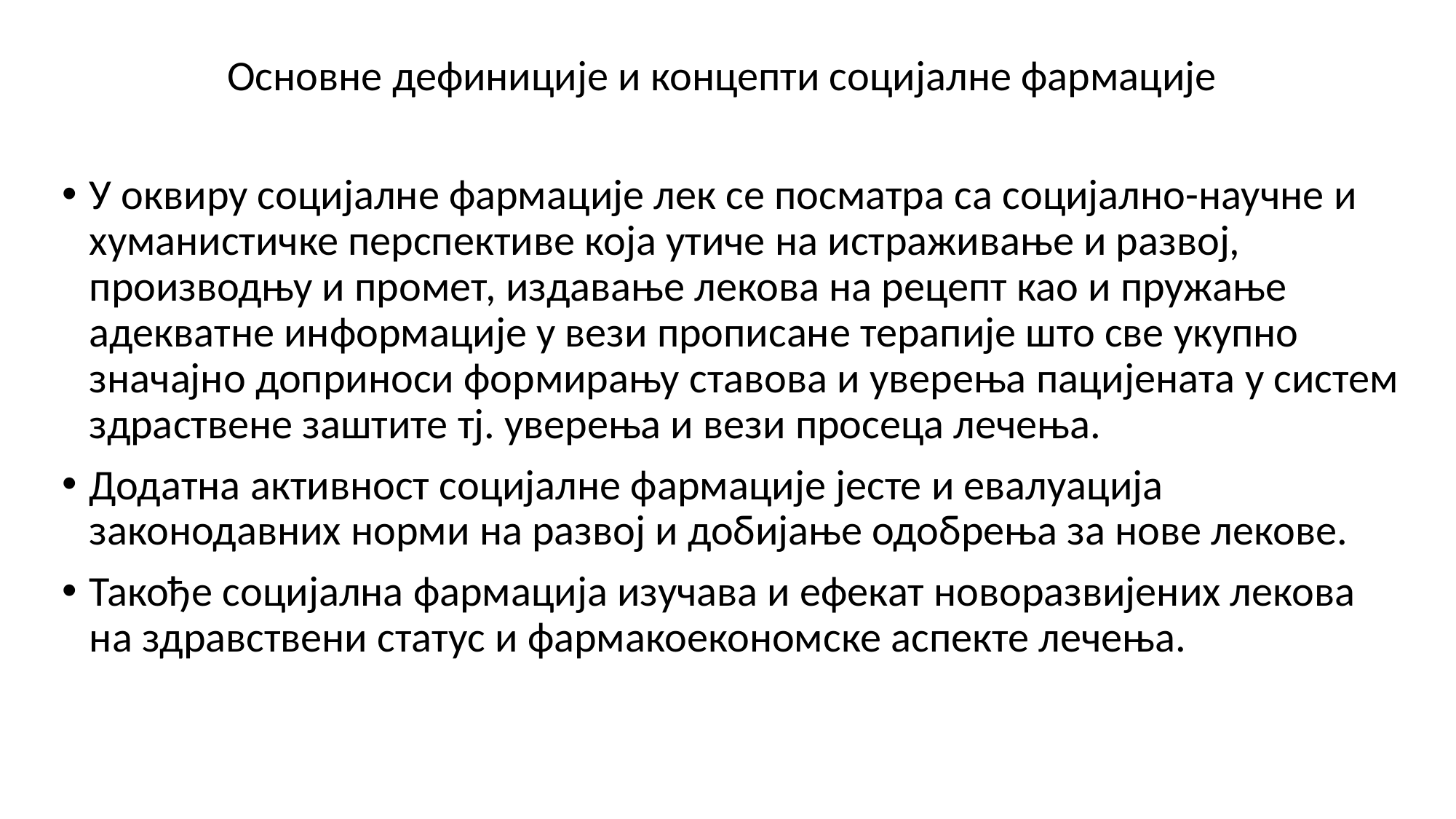

# Основне дефиниције и концепти социјалне фармације
У оквиру социјалне фармације лек се посматра са социјално-научне и хуманистичке перспективе која утиче на истраживање и развој, производњу и промет, издавање лекова на рецепт као и пружање адекватне информације у вези прописане терапије што све укупно значајно доприноси формирању ставова и уверења пацијената у систем здраствене заштите тј. уверења и вези просеца лечења.
Додатна активност социјалне фармације јесте и евалуација законодавних норми на развој и добијање одобрења за нове лекове.
Такође социјална фармација изучава и ефекат новоразвијених лекова на здравствени статус и фармакоекономске аспекте лечења.